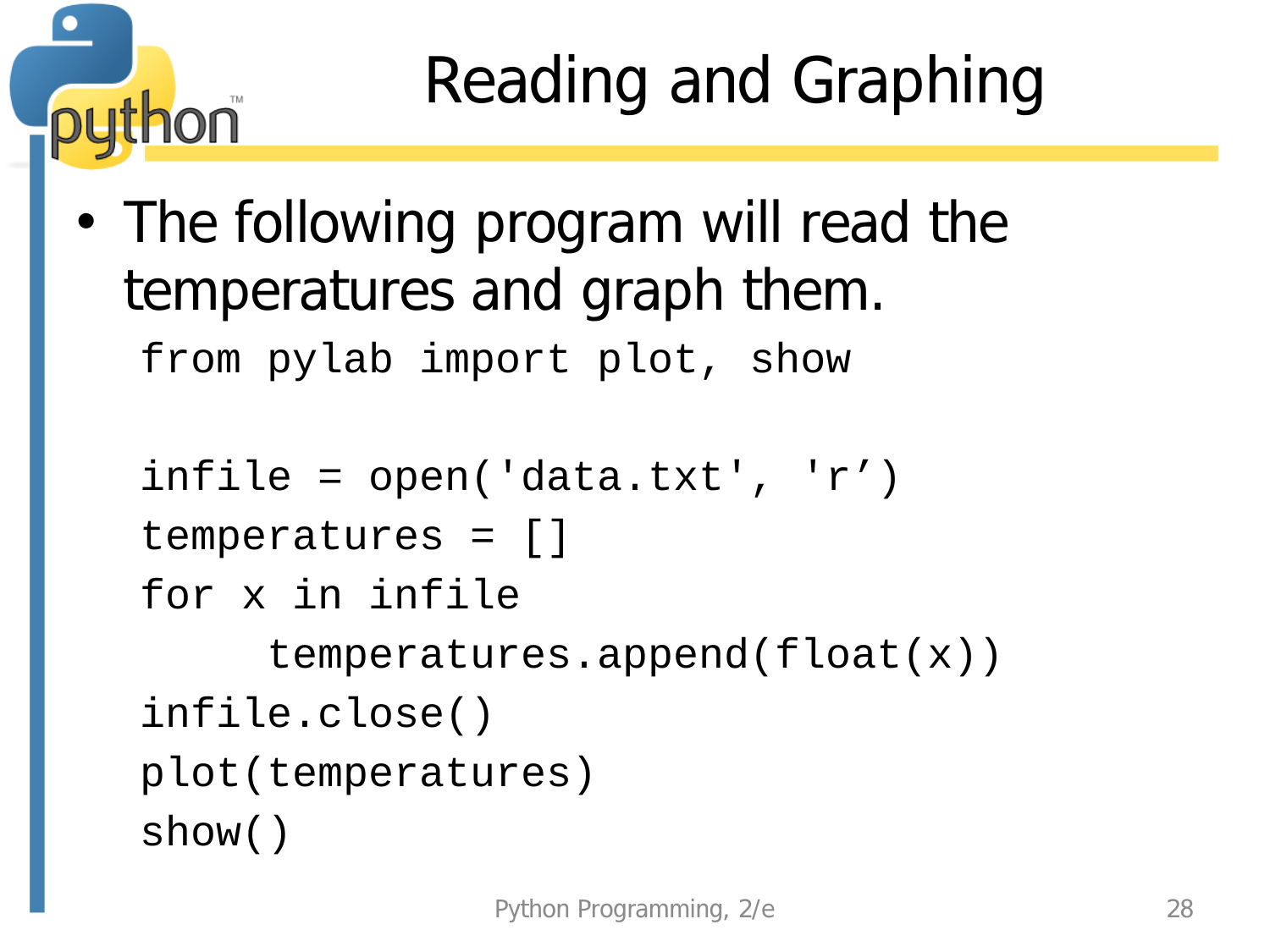

# Reading and Graphing
The following program will read the temperatures and graph them.
from pylab import plot, show

infile = open('data.txt', 'r’)
temperatures = []
for x in infile
    	temperatures.append(float(x))
infile.close()
plot(temperatures)
show()
Python Programming, 2/e
28